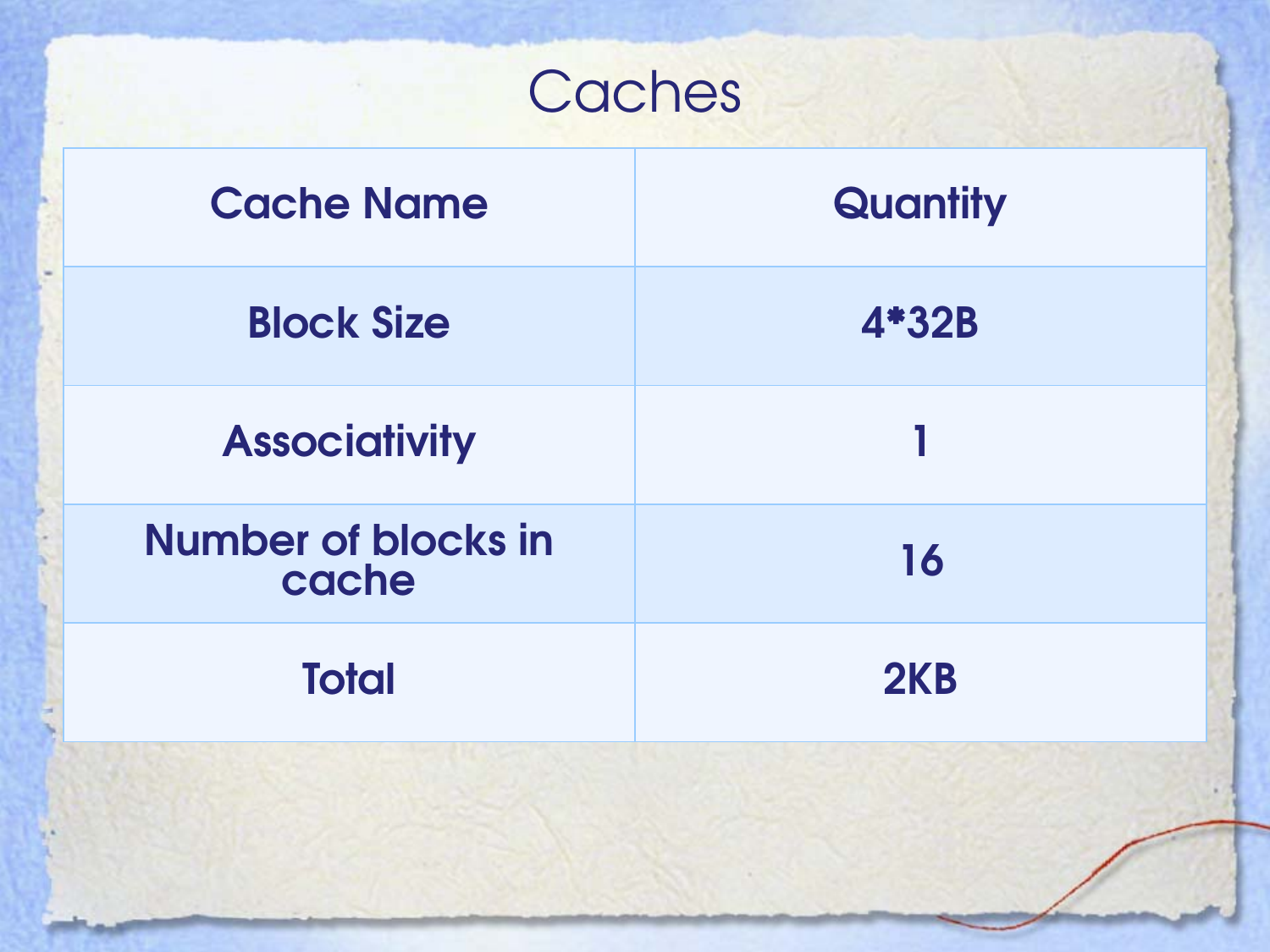

# Caches
| Cache Name | Quantity |
| --- | --- |
| Block Size | 4\*32B |
| Associativity | 1 |
| Number of blocks in cache | 16 |
| Total | 2KB |